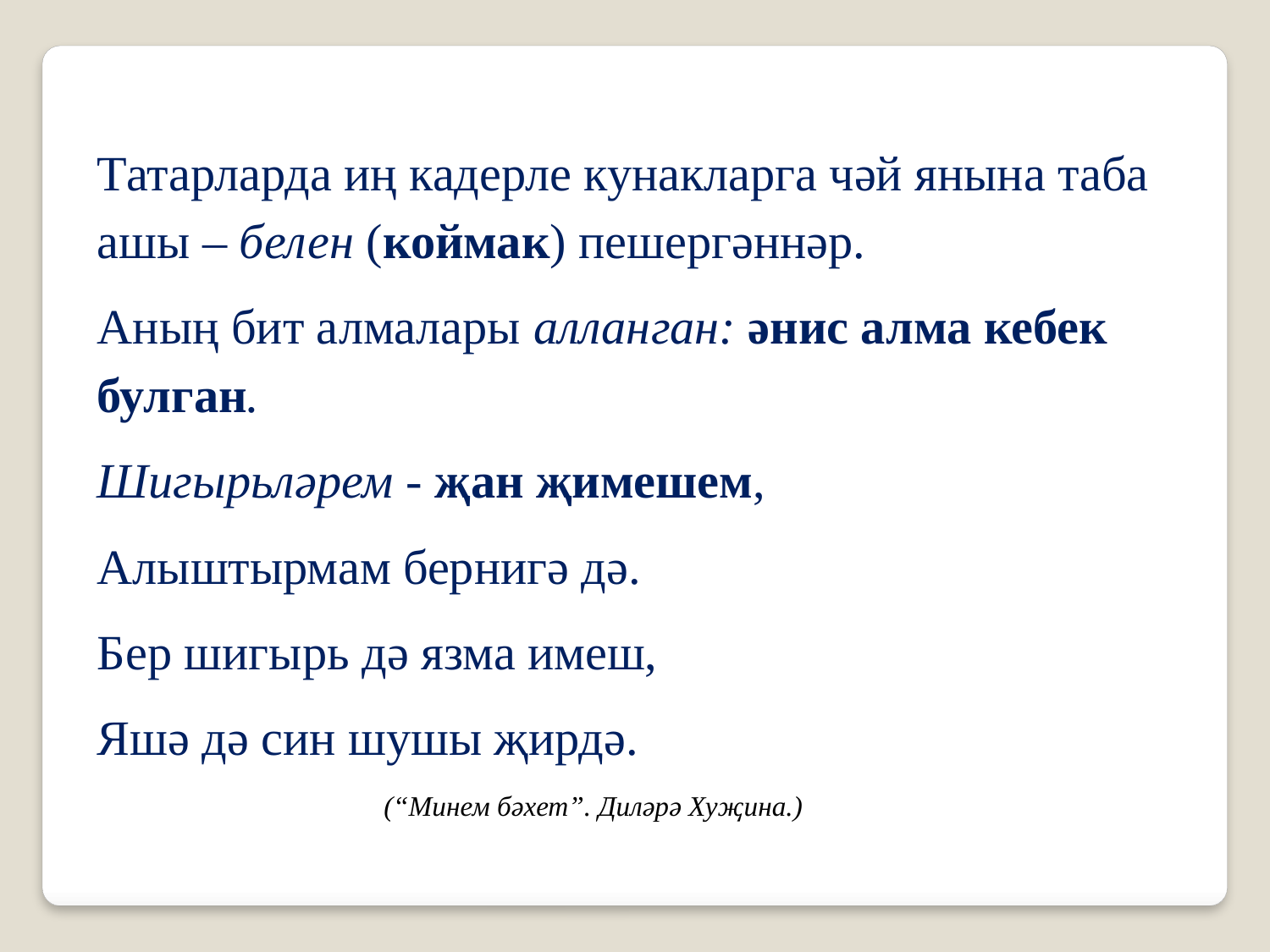

Татарларда иң кадерле кунакларга чәй янына таба ашы – белен (коймак) пешергәннәр.
Аның бит алмалары алланган: әнис алма кебек булган.
Шигырьләрем - җан җимешем,
Алыштырмам бернигә дә.
Бер шигырь дә язма имеш,
Яшә дә син шушы җирдә.
                                         (“Минем бәхет”. Диләрә Хуҗина.)